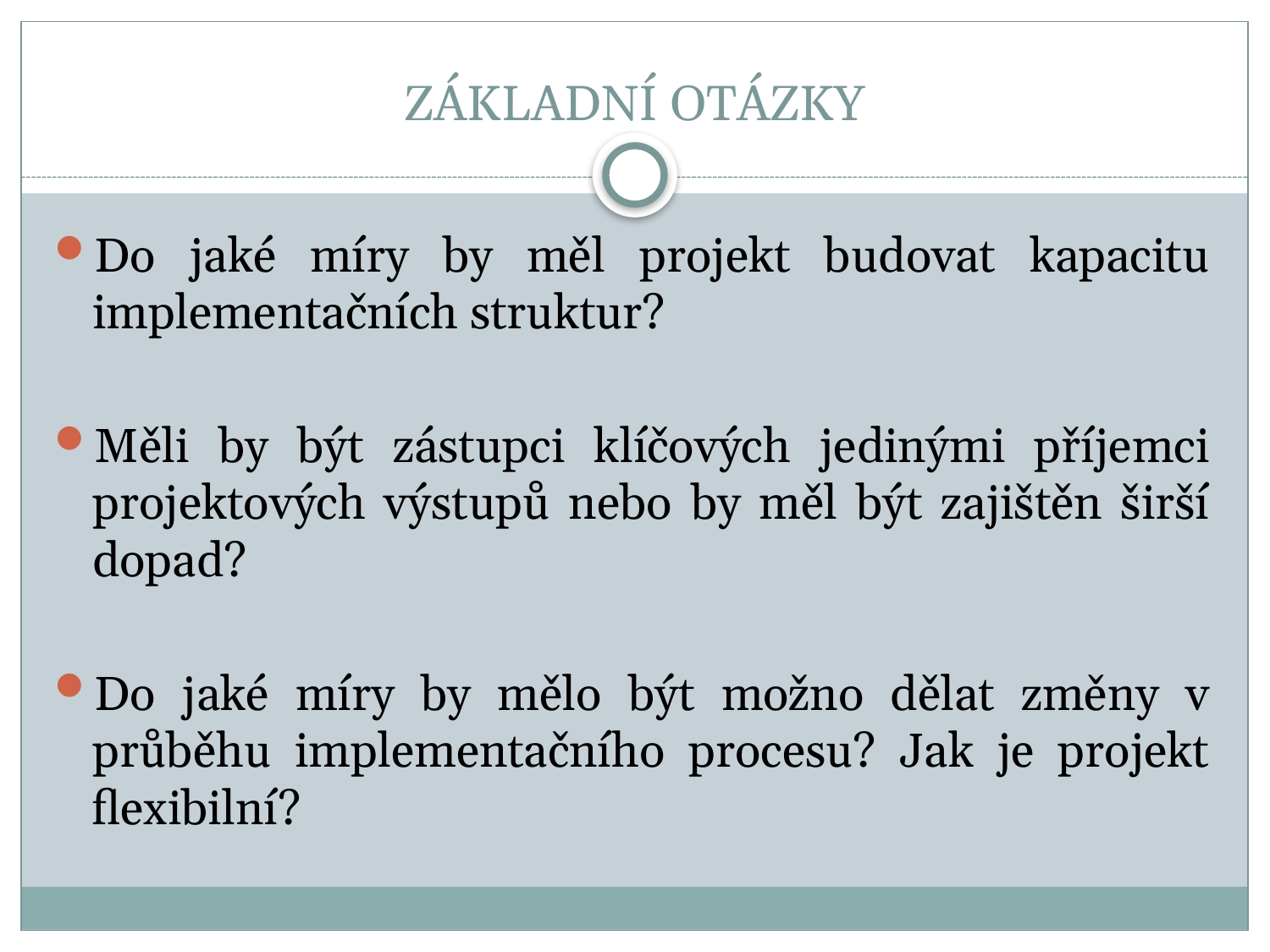

# ZÁKLADNÍ OTÁZKY
Do jaké míry by měl projekt budovat kapacitu implementačních struktur?

Měli by být zástupci klíčových jedinými příjemci projektových výstupů nebo by měl být zajištěn širší dopad?

Do jaké míry by mělo být možno dělat změny v průběhu implementačního procesu? Jak je projekt flexibilní?